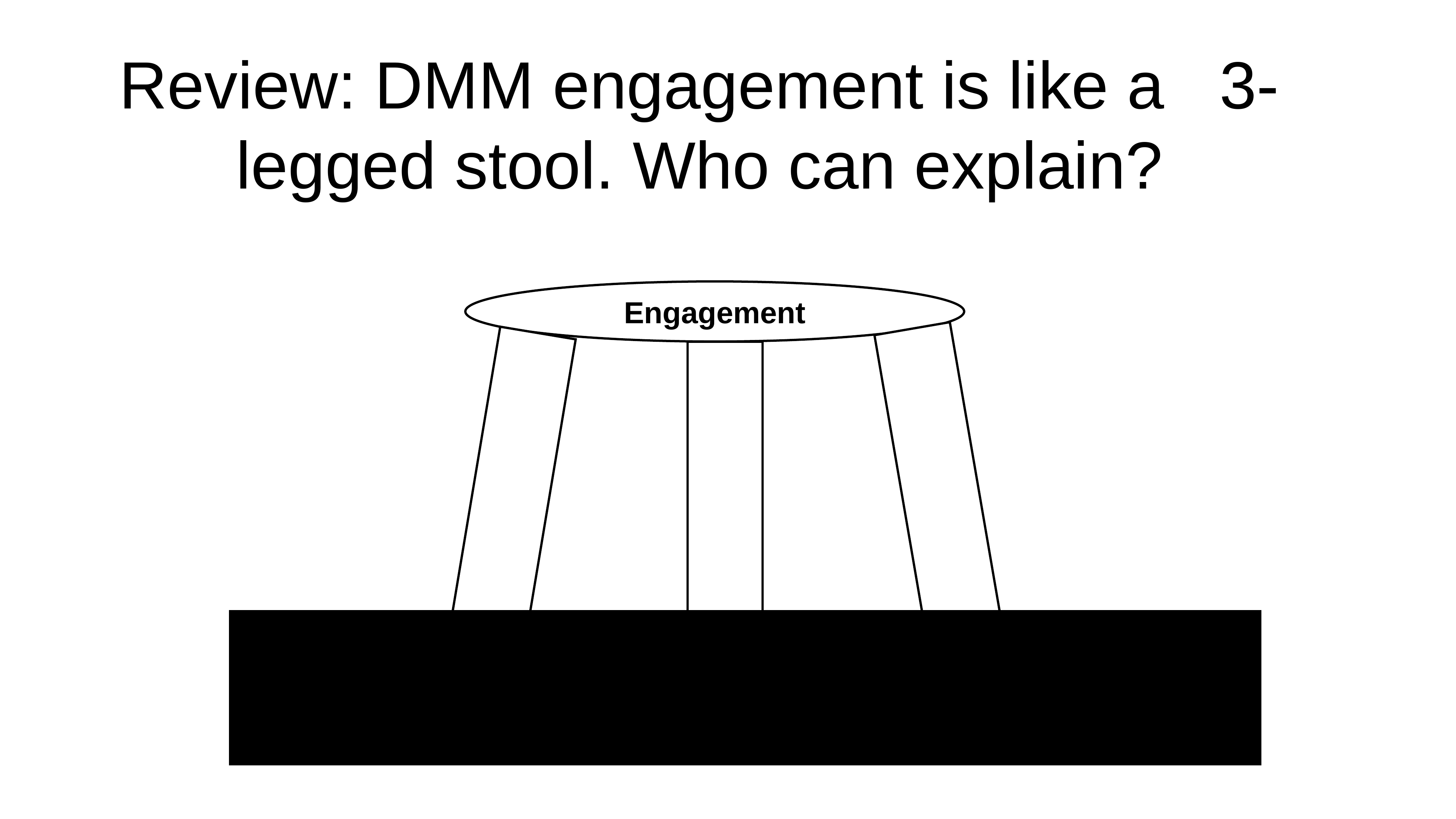

# Review: DMM engagement is like a   3-legged stool. Who can explain?
Engagement

Pray for miracles, dreams & visions (Wonders)
Compassion (Works)
Live out Loud (Words)